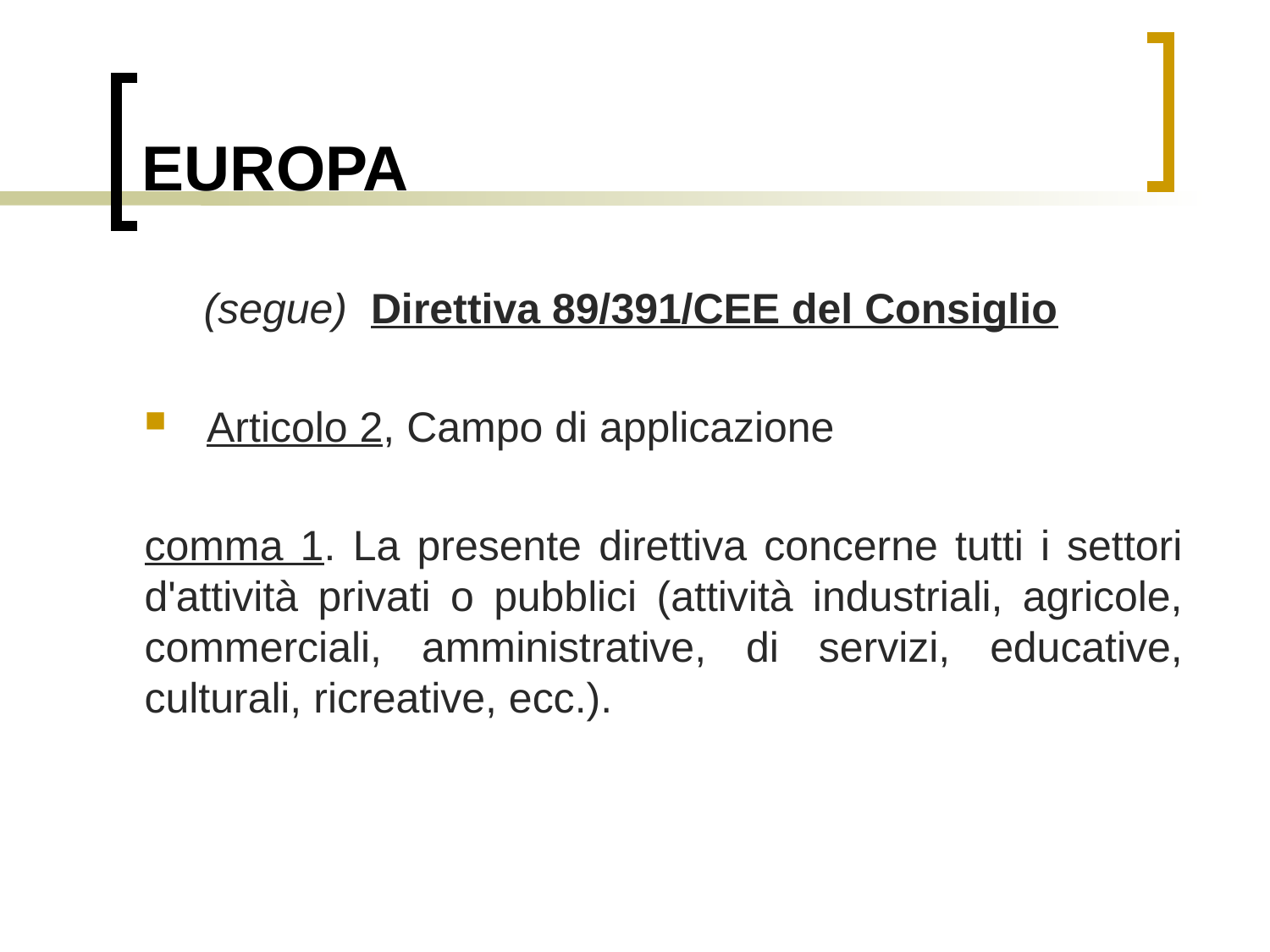

# EUROPA
     (segue)  Direttiva 89/391/CEE del Consiglio

Articolo 2, Campo di applicazione

comma 1. La presente direttiva concerne tutti i settori d'attività privati o pubblici (attività industriali, agricole, commerciali, amministrative, di servizi, educative, culturali, ricreative, ecc.).